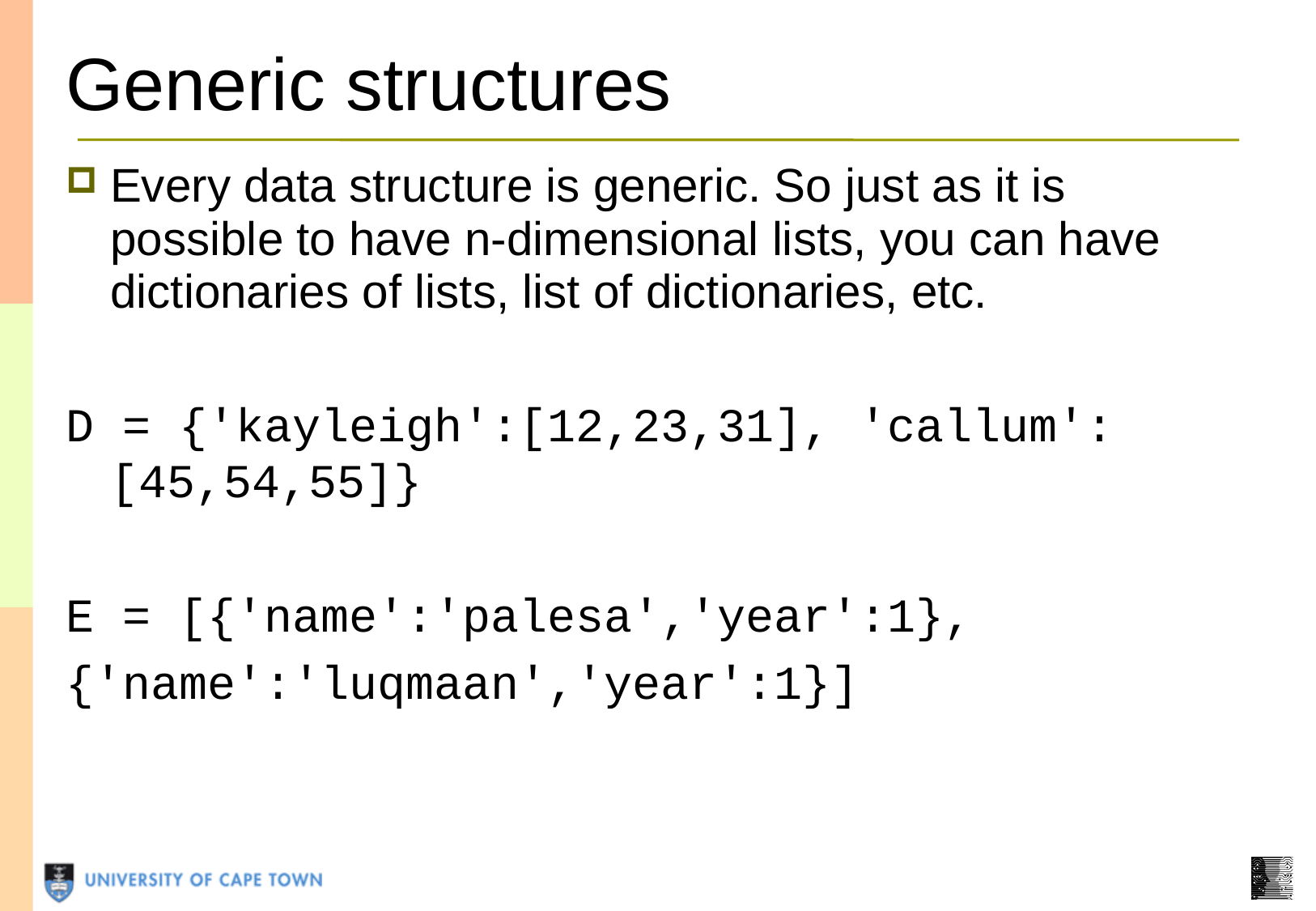

Generic structures
Every data structure is generic. So just as it is possible to have n-dimensional lists, you can have dictionaries of lists, list of dictionaries, etc.

D = {'kayleigh':[12,23,31], 'callum':[45,54,55]}

E = [{'name':'palesa','year':1},
{'name':'luqmaan','year':1}]